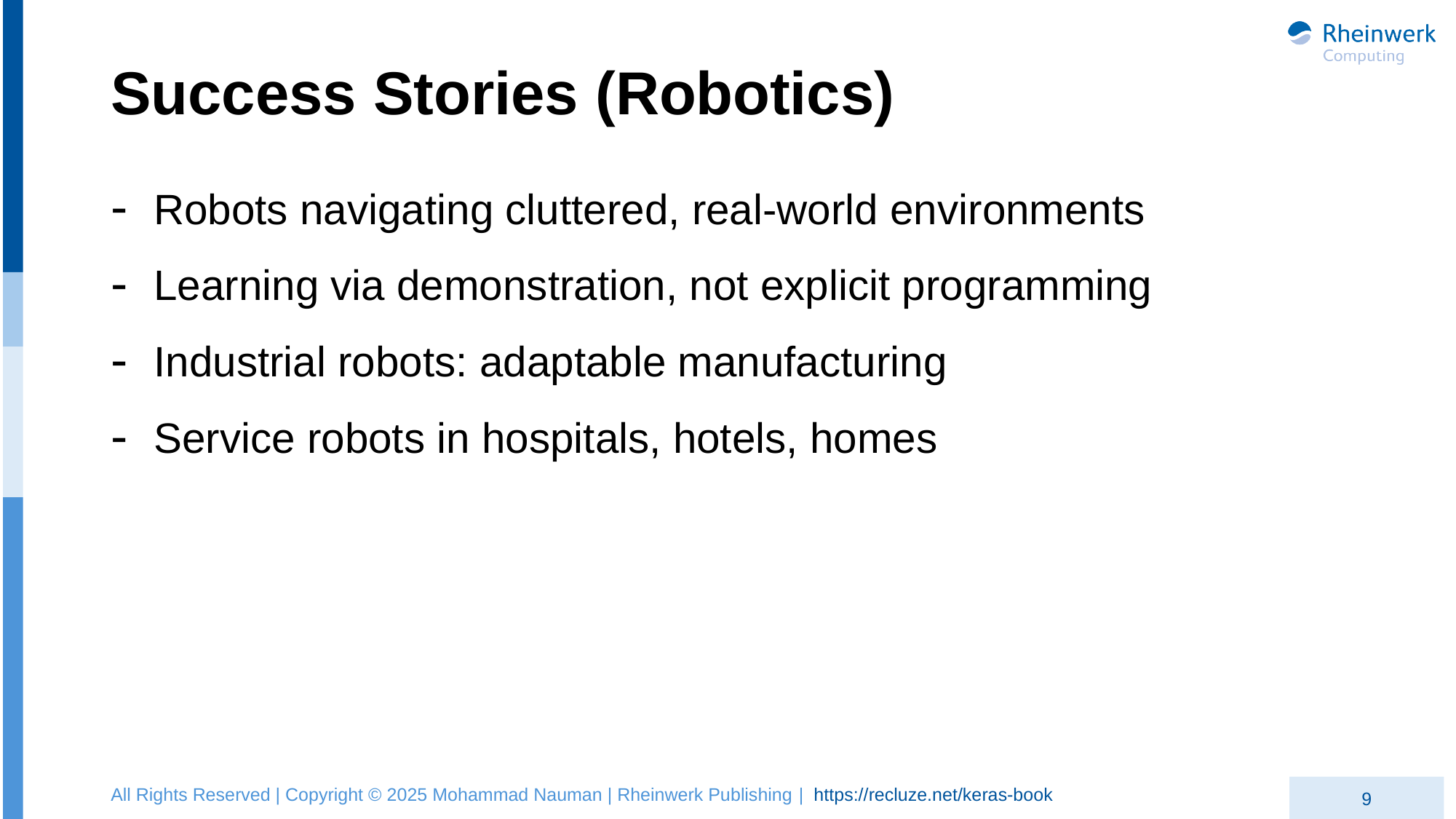

# Success Stories (Robotics)
Robots navigating cluttered, real-world environments
Learning via demonstration, not explicit programming
Industrial robots: adaptable manufacturing
Service robots in hospitals, hotels, homes